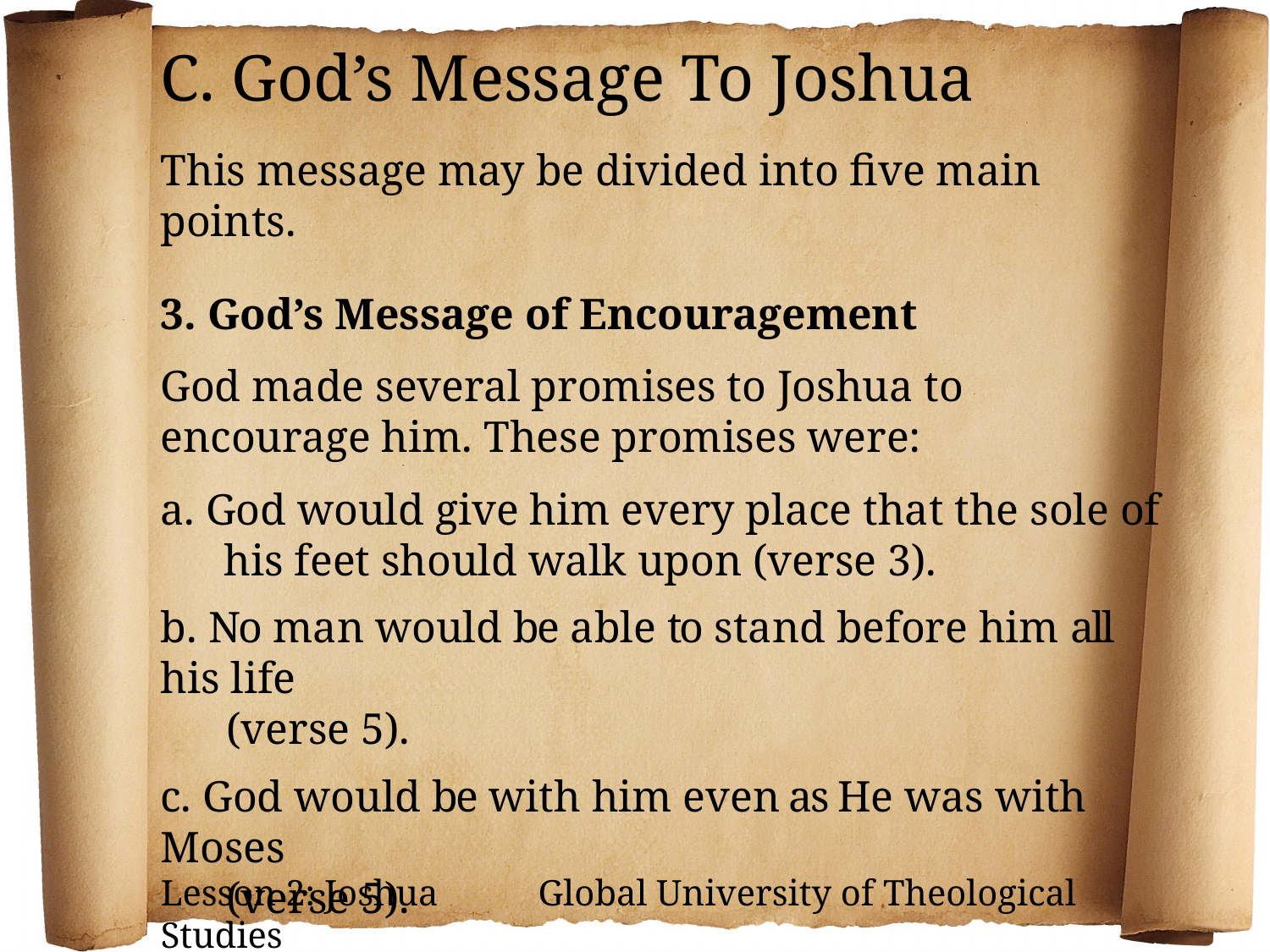

C. God’s Message To Joshua
This message may be divided into five main points.

3. God’s Message of Encouragement

God made several promises to Joshua to encourage him. These promises were:

a. God would give him every place that the sole of his feet should walk upon (verse 3).

b. No man would be able to stand before him all his life
      (verse 5).

c. God would be with him even as He was with Moses
      (verse 5).

Lesson 2: Joshua           Global University of Theological Studies